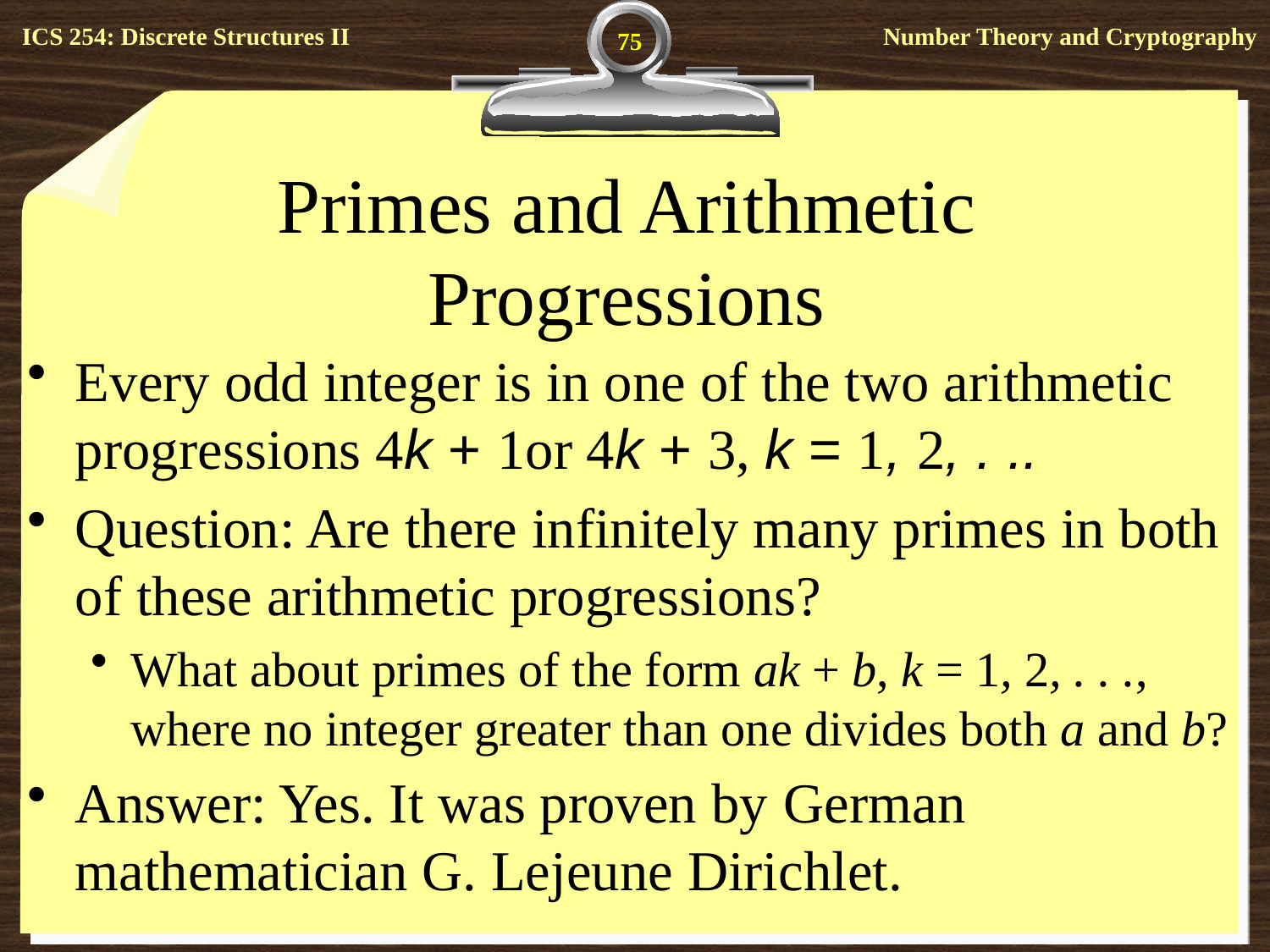

75
# Primes and Arithmetic Progressions
Every odd integer is in one of the two arithmetic progressions 4k + 1or 4k + 3, k = 1, 2, . ..
Question: Are there infinitely many primes in both of these arithmetic progressions?
What about primes of the form ak + b, k = 1, 2, . . ., where no integer greater than one divides both a and b?
Answer: Yes. It was proven by German mathematician G. Lejeune Dirichlet.